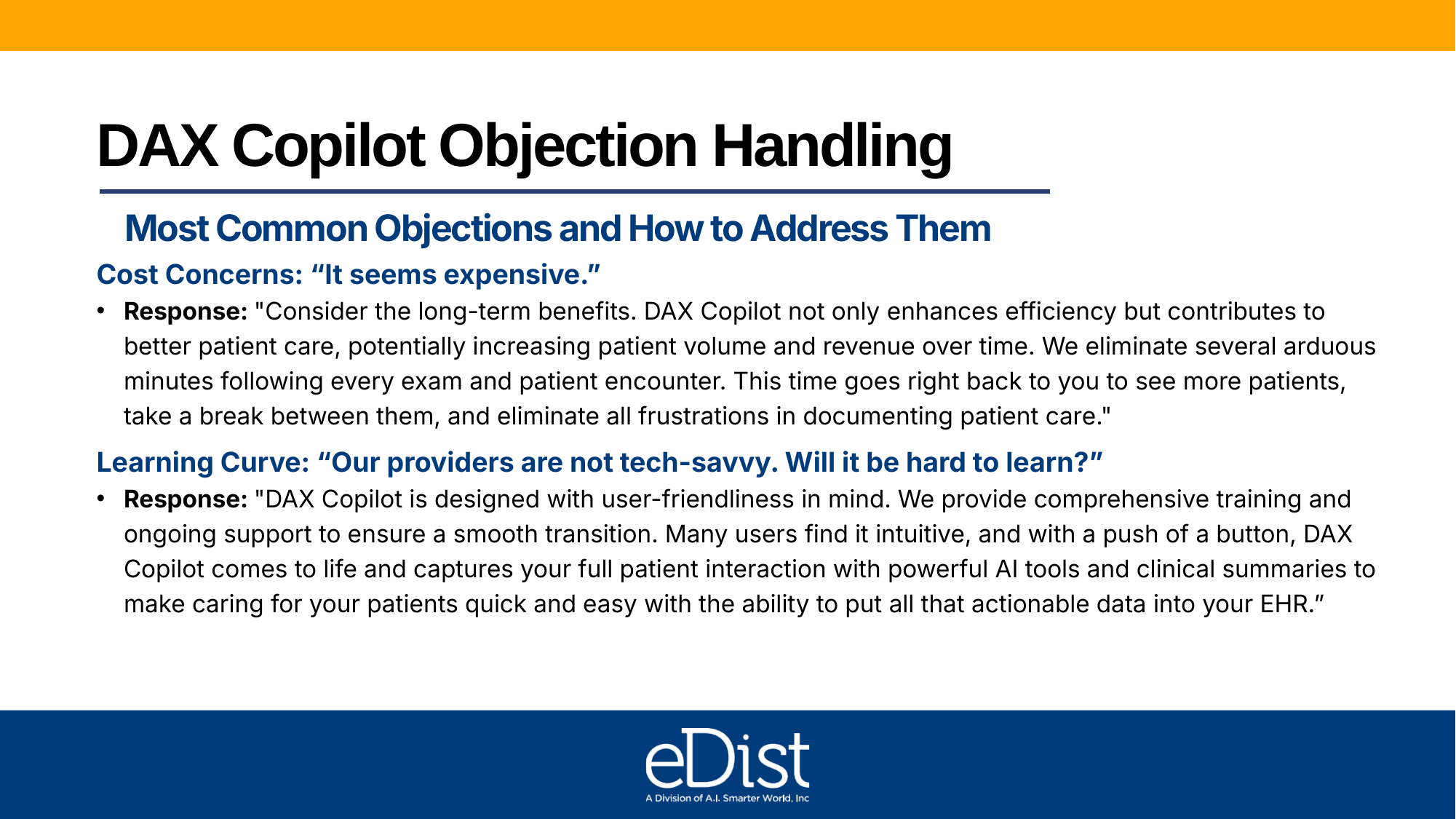

# DAX Copilot Objection Handling

Most Common Objections and How to Address Them
Cost Concerns: “It seems expensive.”
Response: "Consider the long-term benefits. DAX Copilot not only enhances efficiency but contributes to better patient care, potentially increasing patient volume and revenue over time. We eliminate several arduous minutes following every exam and patient encounter. This time goes right back to you to see more patients, take a break between them, and eliminate all frustrations in documenting patient care."
Learning Curve: “Our providers are not tech-savvy. Will it be hard to learn?”
Response: "DAX Copilot is designed with user-friendliness in mind. We provide comprehensive training and ongoing support to ensure a smooth transition. Many users find it intuitive, and with a push of a button, DAX Copilot comes to life and captures your full patient interaction with powerful AI tools and clinical summaries to make caring for your patients quick and easy with the ability to put all that actionable data into your EHR.”